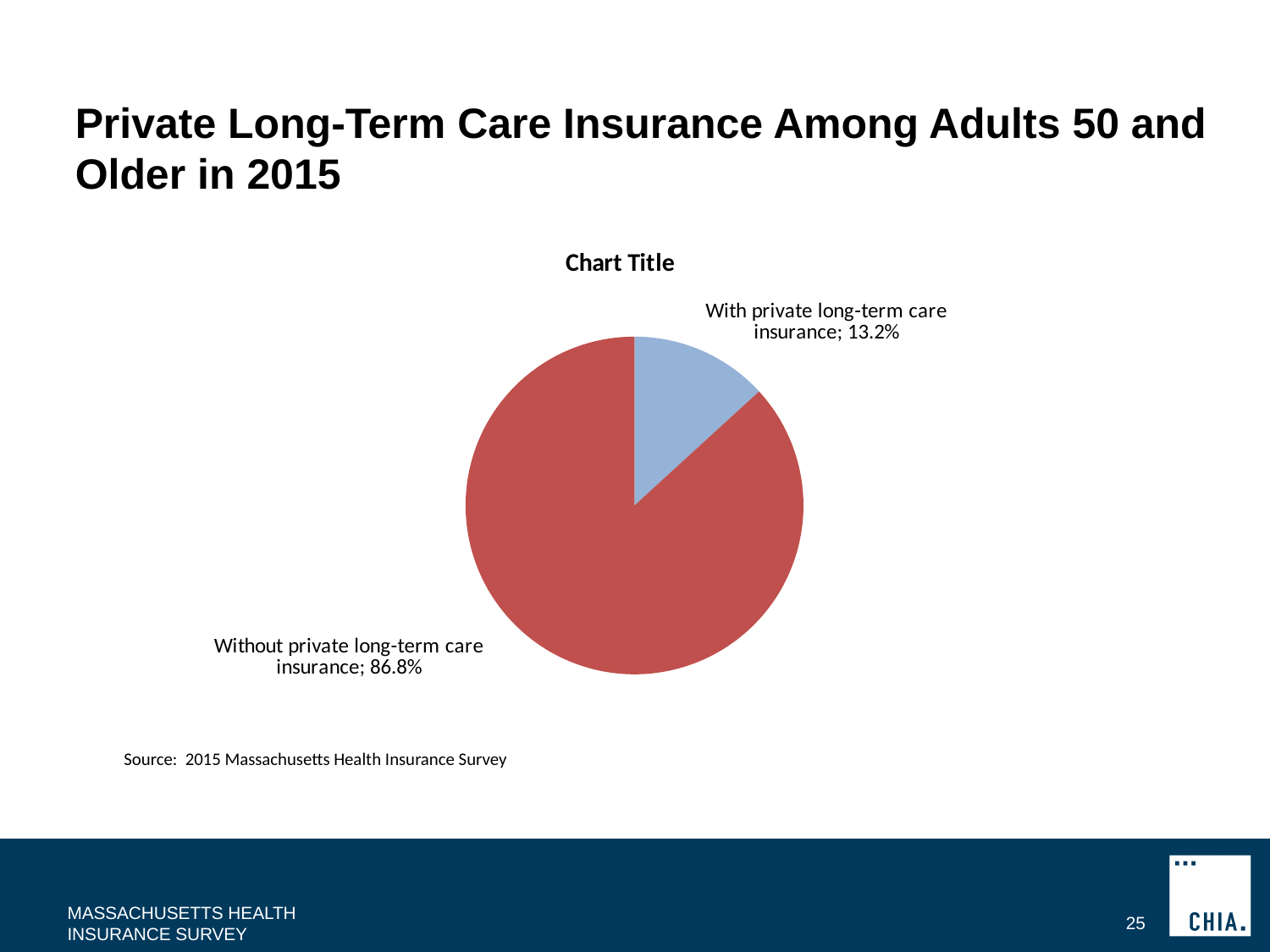

# Private Long-Term Care Insurance Among Adults 50 and Older in 2015

### Chart:

| Category |  |
|---|---|
| With private long-term care insurance | 13.2 |
| Without private long-term care insurance | 86.8 |
Source:  2015 Massachusetts Health Insurance Survey
MASSACHUSETTS HEALTH INSURANCE SURVEY
25